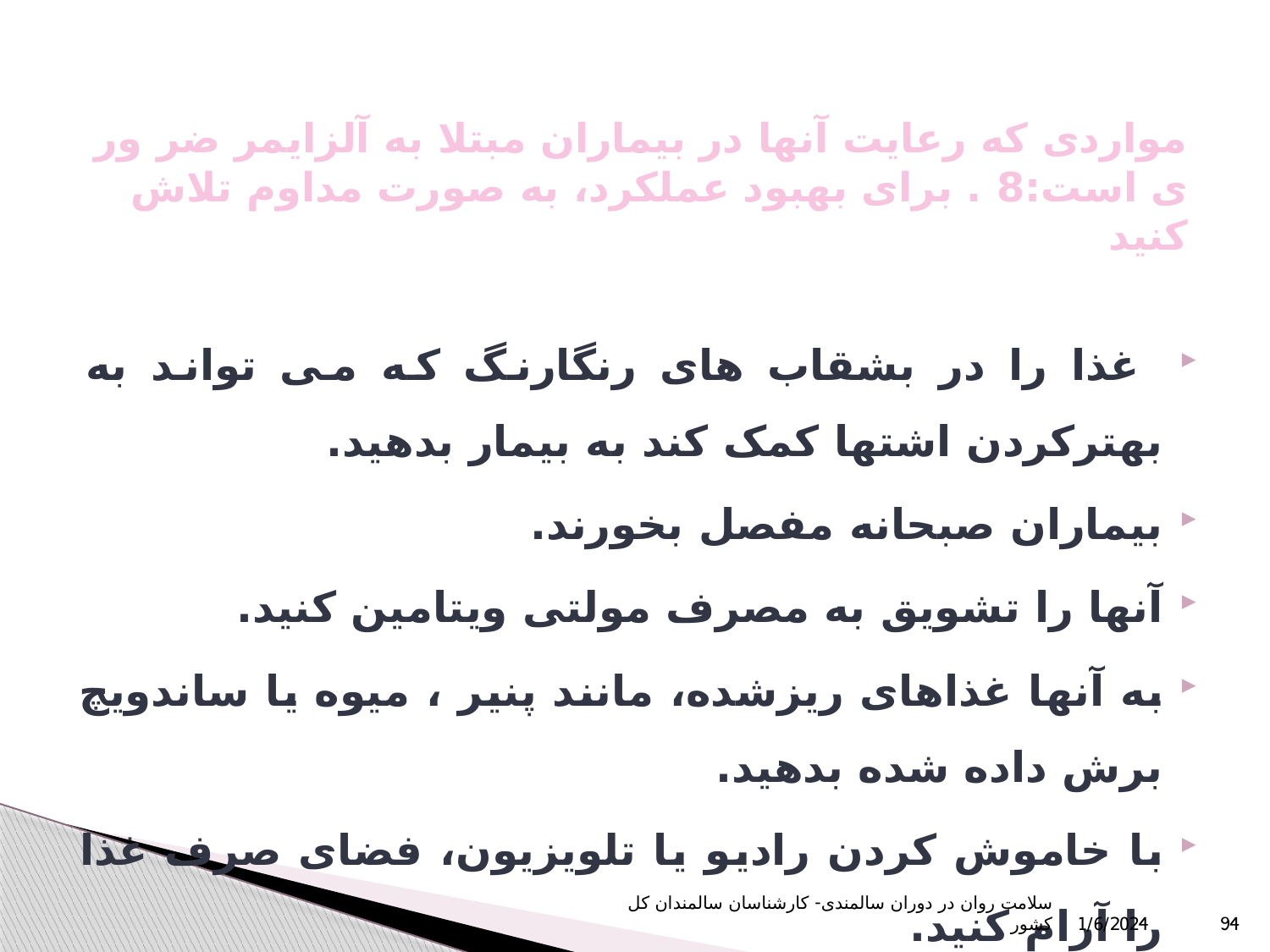

# مواردی که رعایت آنها در بیماران مبتلا به آلزایمر ضر ور ی است:8 . برای بهبود عملکرد، به صورت مداوم تلاش کنید
 غذا را در بشقاب های رنگارنگ که می تواند به بهترکردن اشتها کمک کند به بیمار بدهید.
بیماران صبحانه مفصل بخورند.
آنها را تشویق به مصرف مولتی ویتامین کنید.
به آنها غذاهای ریزشده، مانند پنیر ، میوه یا ساندویچ برش داده شده بدهید.
با خاموش کردن رادیو یا تلویزیون، فضای صرف غذا را آرام کنید.
غذاهایی انتخاب کنید که جویدن و بلعیدن آنها آسان باشد.
سلامت روان در دوران سالمندی- کارشناسان سالمندان کل کشور
1/6/2024
94